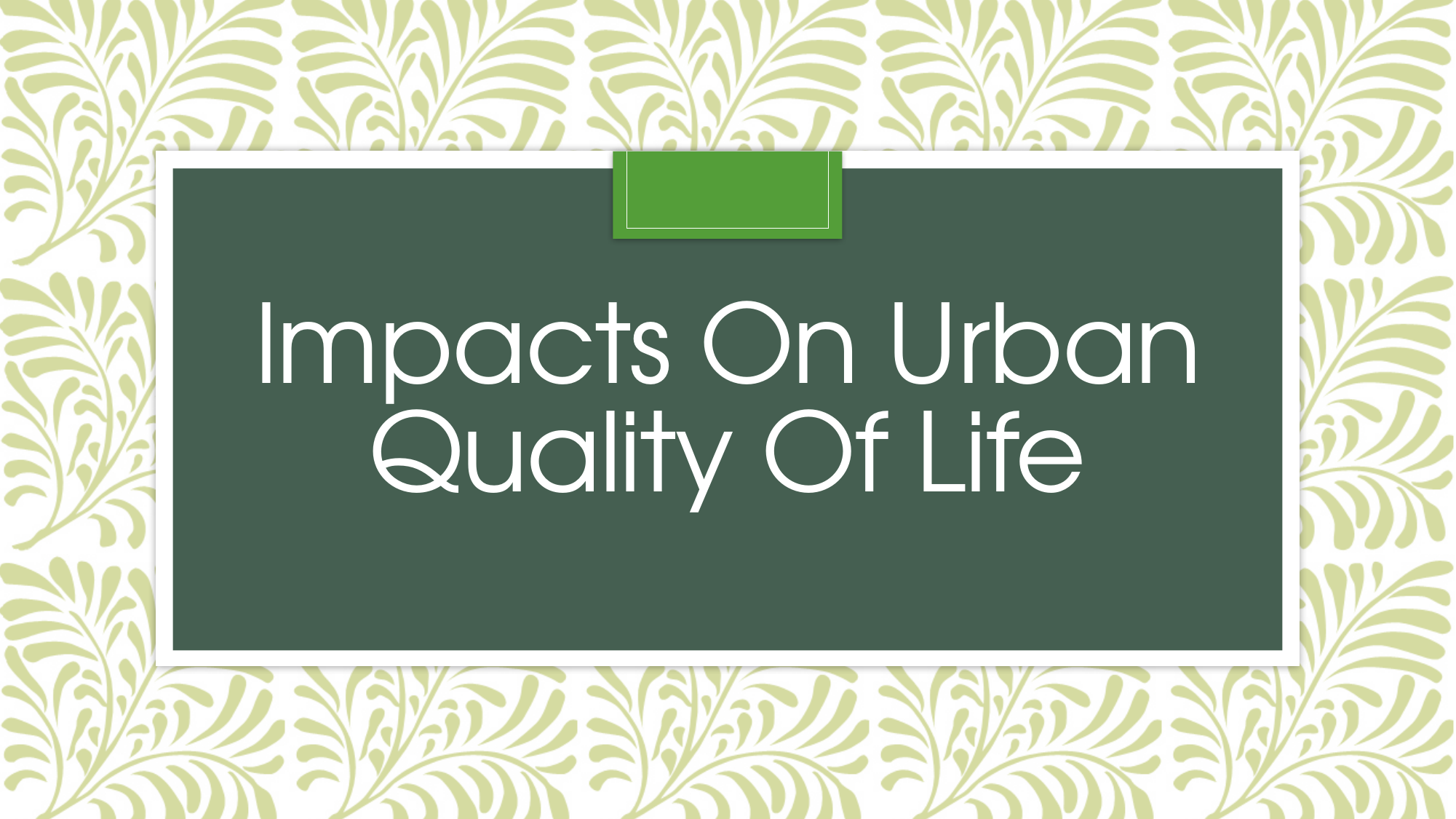

# Impacts On Urban Quality Of Life